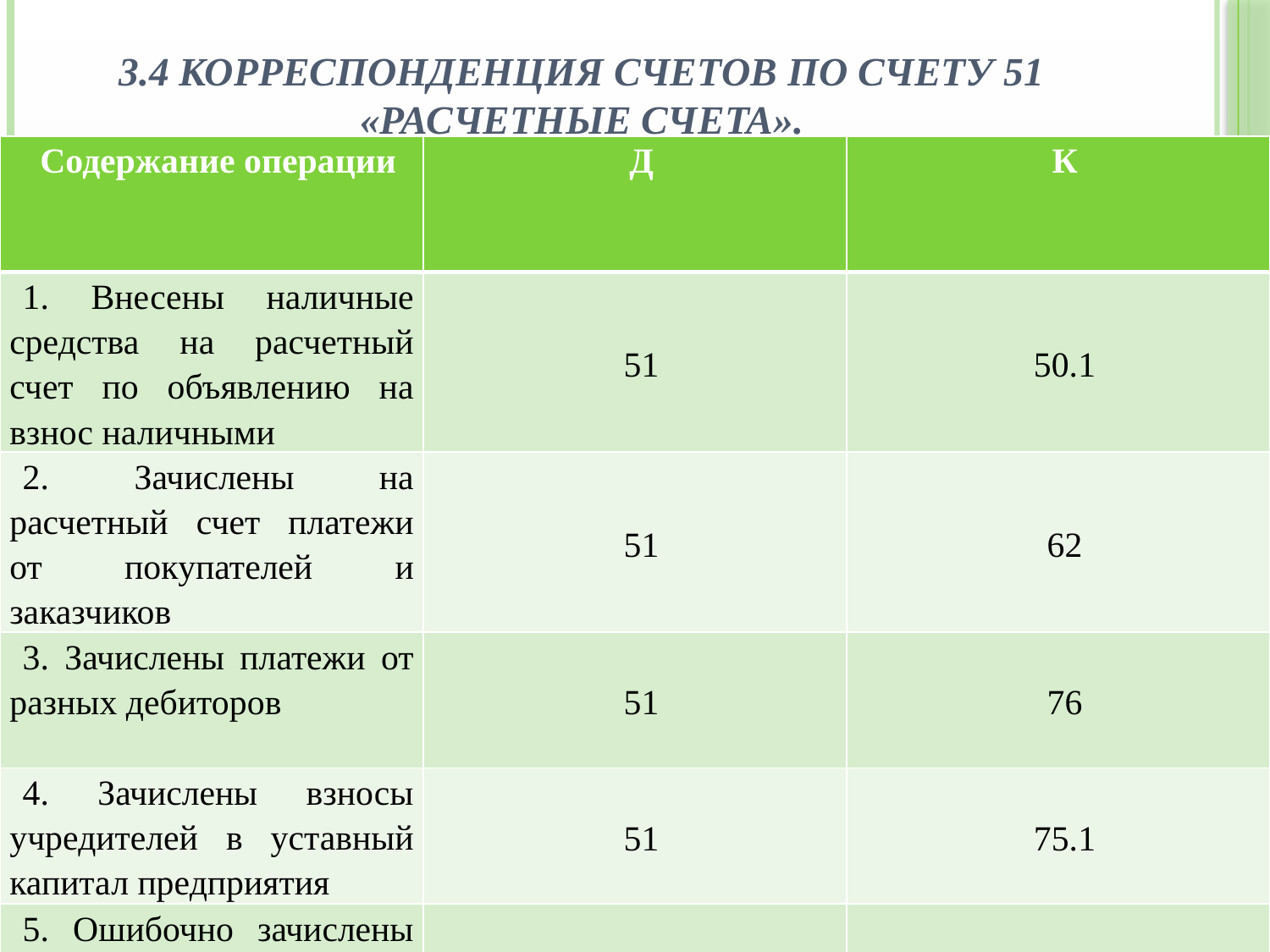

# 3.4 Корреспонденция счетов по счету 51 «Расчетные счета».
| Содержание операции | Д | К |
| --- | --- | --- |
| 1. Внесены наличные средства на расчетный счет по объявлению на взнос наличными | 51 | 50.1 |
| 2. Зачислены на расчетный счет платежи от покупателей и заказчиков | 51 | 62 |
| 3. Зачислены платежи от разных дебиторов | 51 | 76 |
| 4. Зачислены взносы учредителей в уставный капитал предприятия | 51 | 75.1 |
| 5. Ошибочно зачислены средства на расчетный счет | 51 | 76.2 |